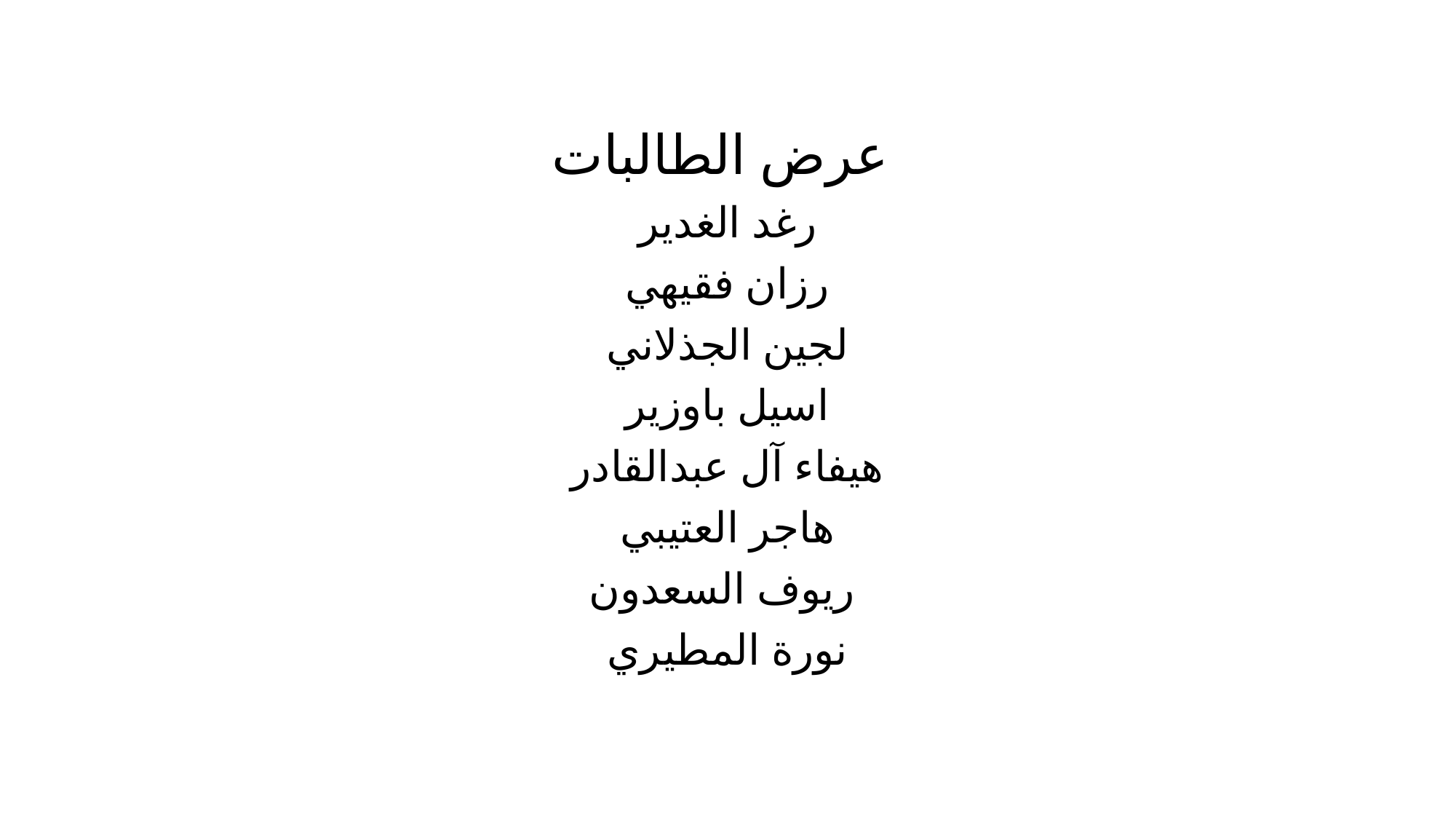

عرض الطالبات
رغد الغدير
رزان فقيهي
لجين الجذلاني
اسيل باوزير
هيفاء آل عبدالقادر
هاجر العتيبي
ريوف السعدون
نورة المطيري